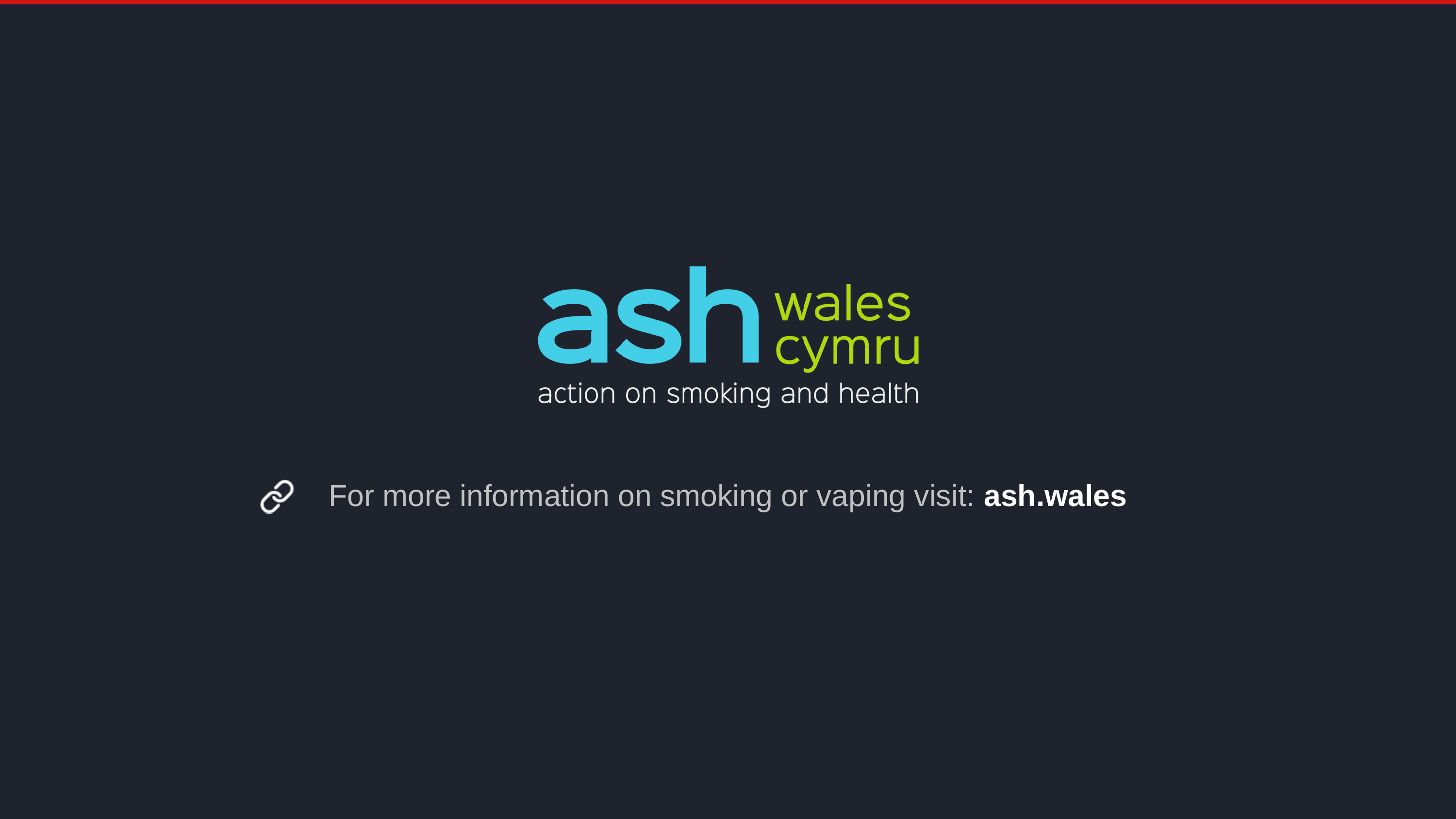

For more information on smoking or vaping visit: ash.wales